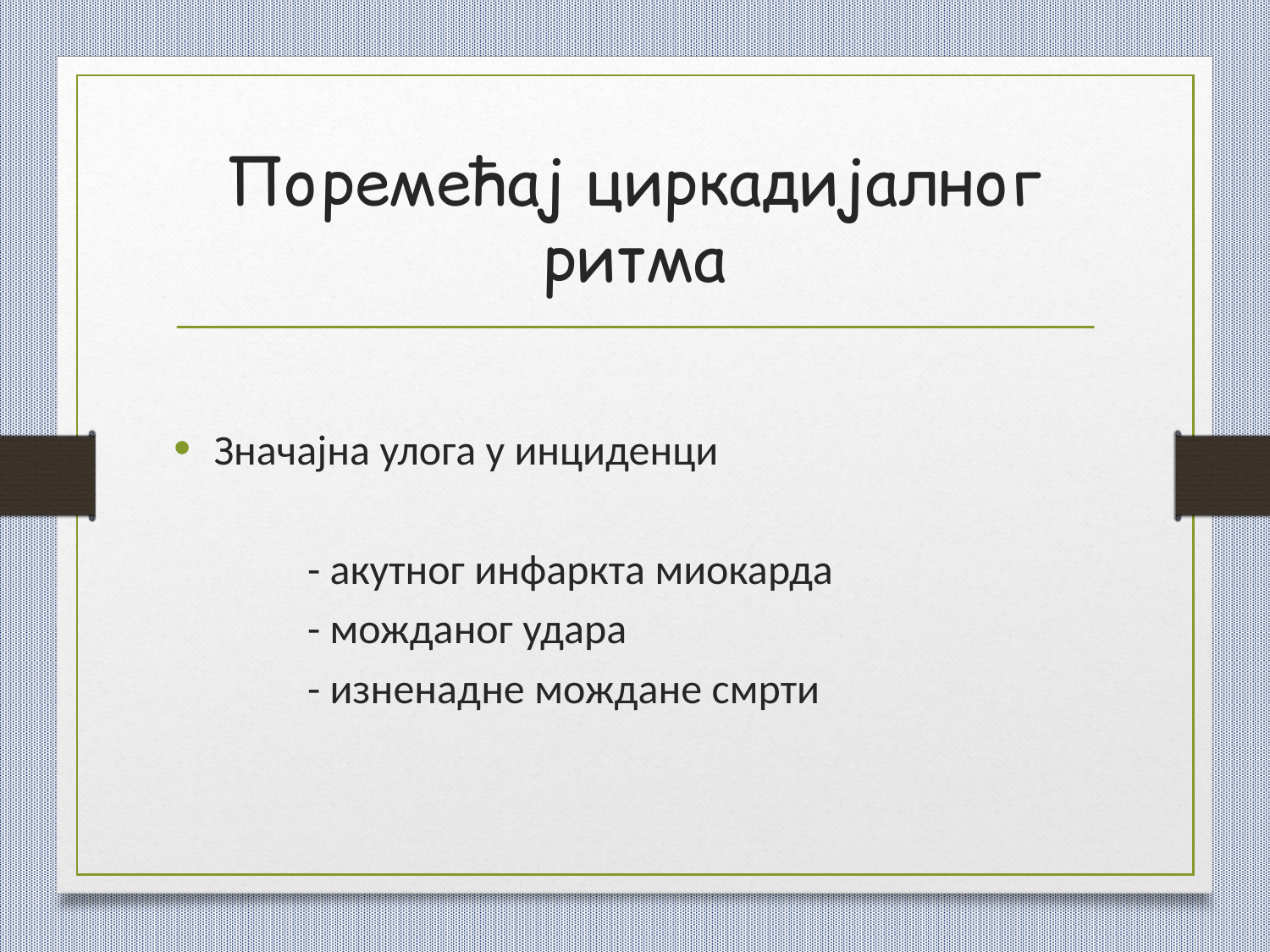

# Поремећај циркадијалног ритма
Значајна улога у инциденци

              - акутног инфаркта миокарда
              - можданог удара
              - изненадне мождане смрти